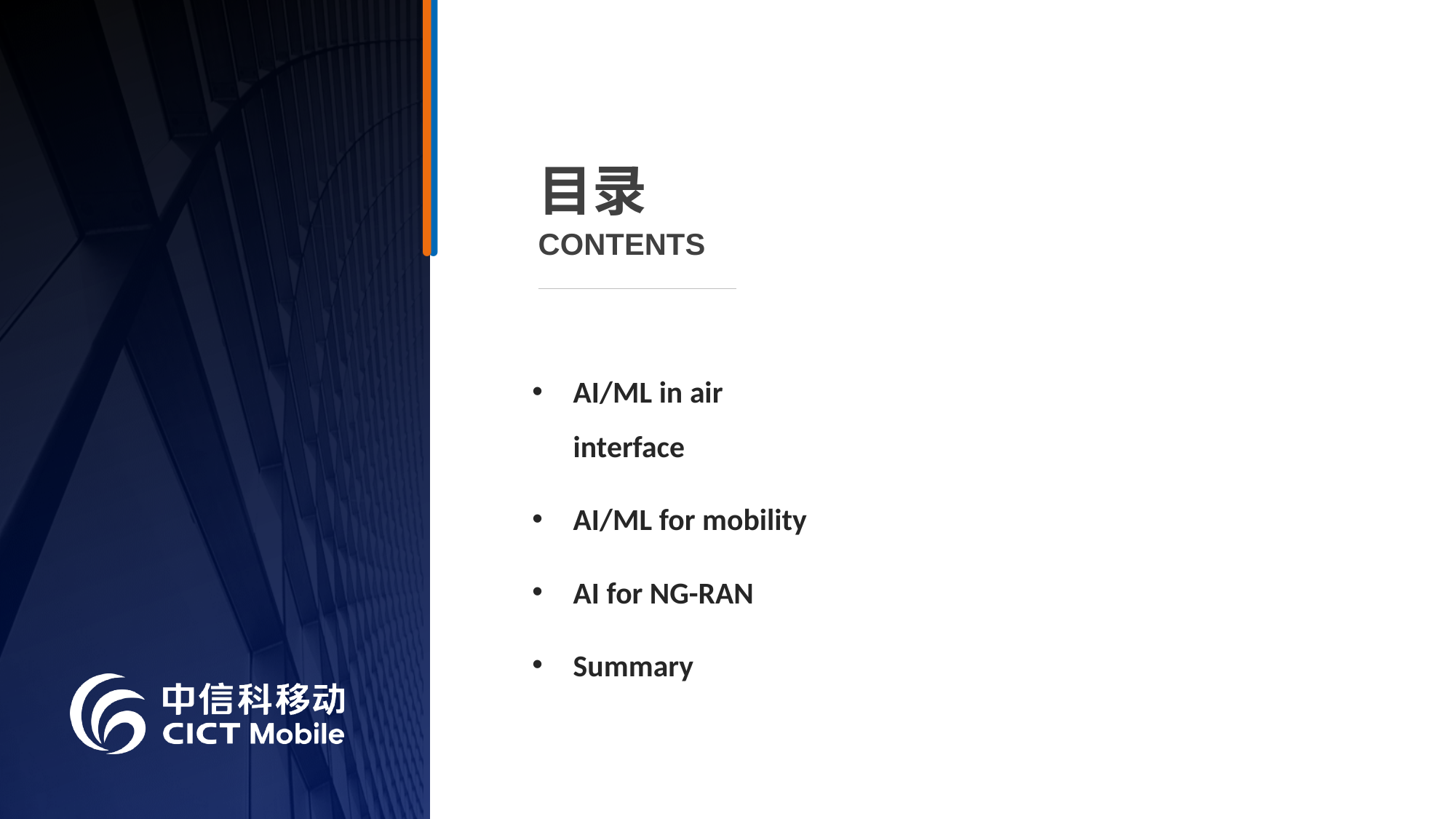

AI/ML in air interface
AI/ML for mobility
AI for NG-RAN
Summary